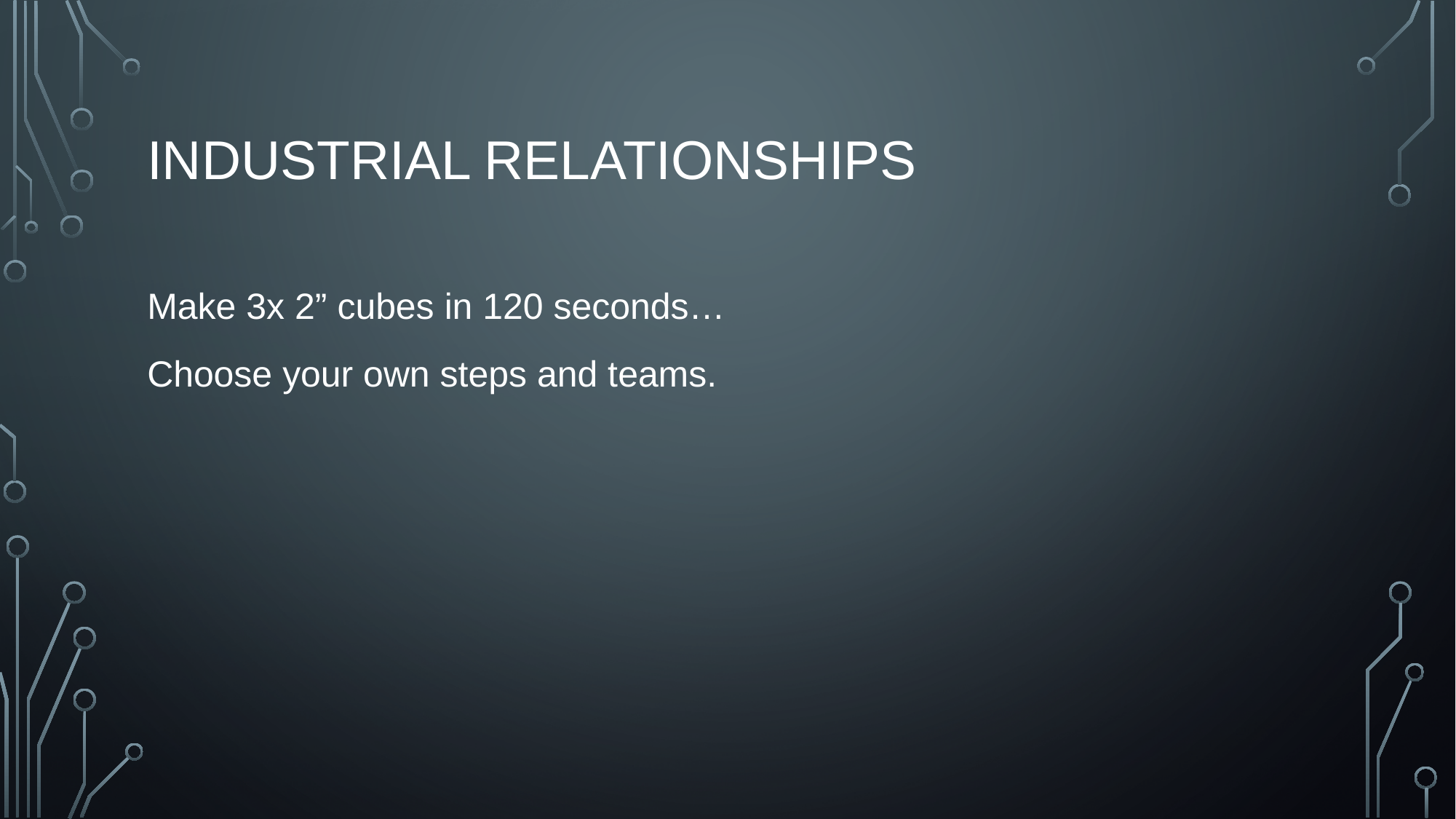

# Industrial relationships
Make 3x 2” cubes in 120 seconds…
Choose your own steps and teams.